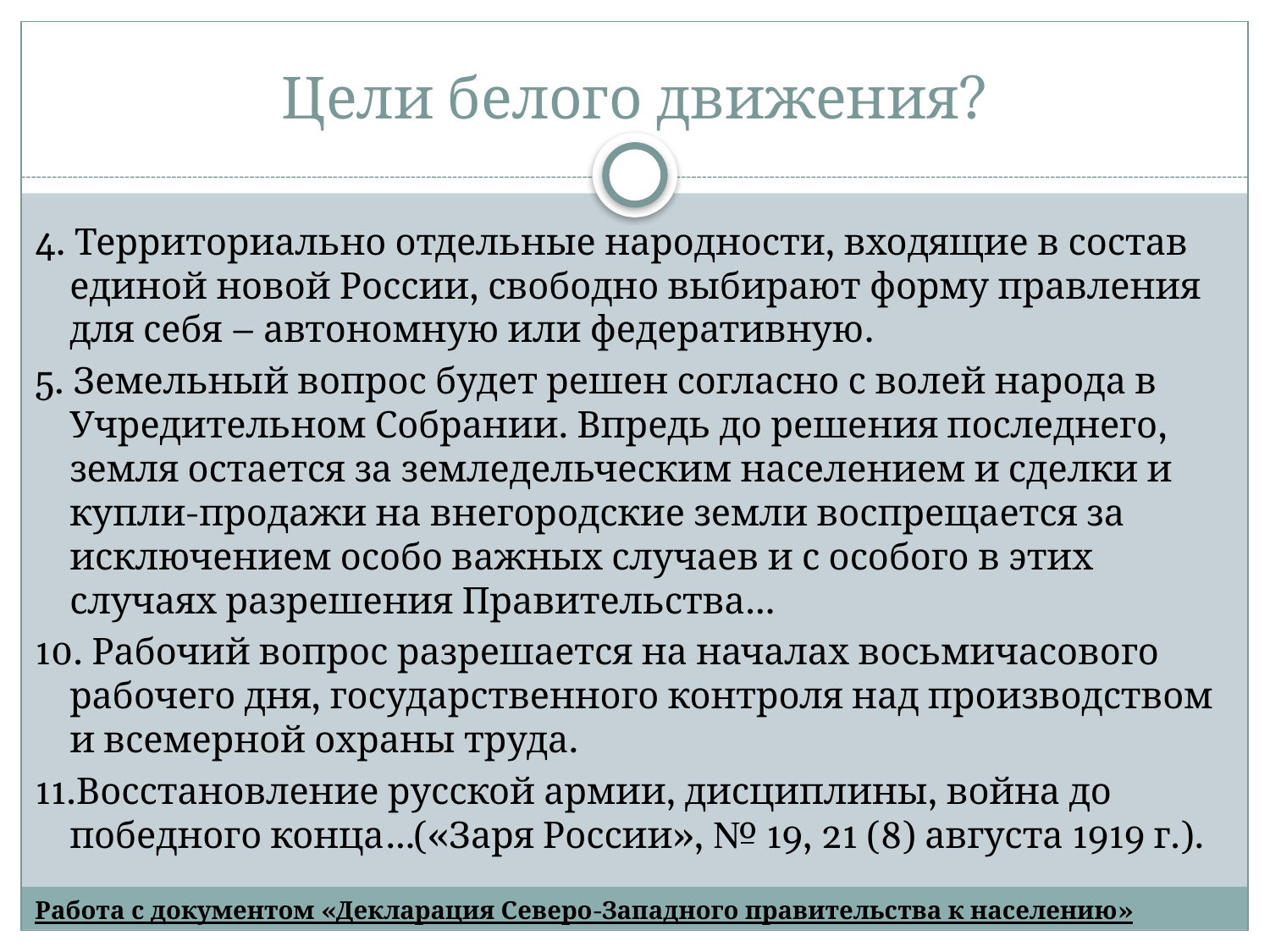

# Цели белого движения?
4. Территориально отдельные народности, входящие в состав единой новой России, свободно выбирают форму правления для себя – автономную или федеративную.
5. Земельный вопрос будет решен согласно с волей народа в Учредительном Собрании. Впредь до решения последнего, земля остается за земледельческим населением и сделки и купли-продажи на внегородские земли воспрещается за исключением особо важных случаев и с особого в этих случаях разрешения Правительства...
10. Рабочий вопрос разрешается на началах восьмичасового рабочего дня, государственного контроля над производством и всемерной охраны труда.
11.Восстановление русской армии, дисциплины, война до победного конца…(«Заря России», № 19, 21 (8) августа 1919 г.).
Работа с документом «Декларация Северо-Западного правительства к населению»